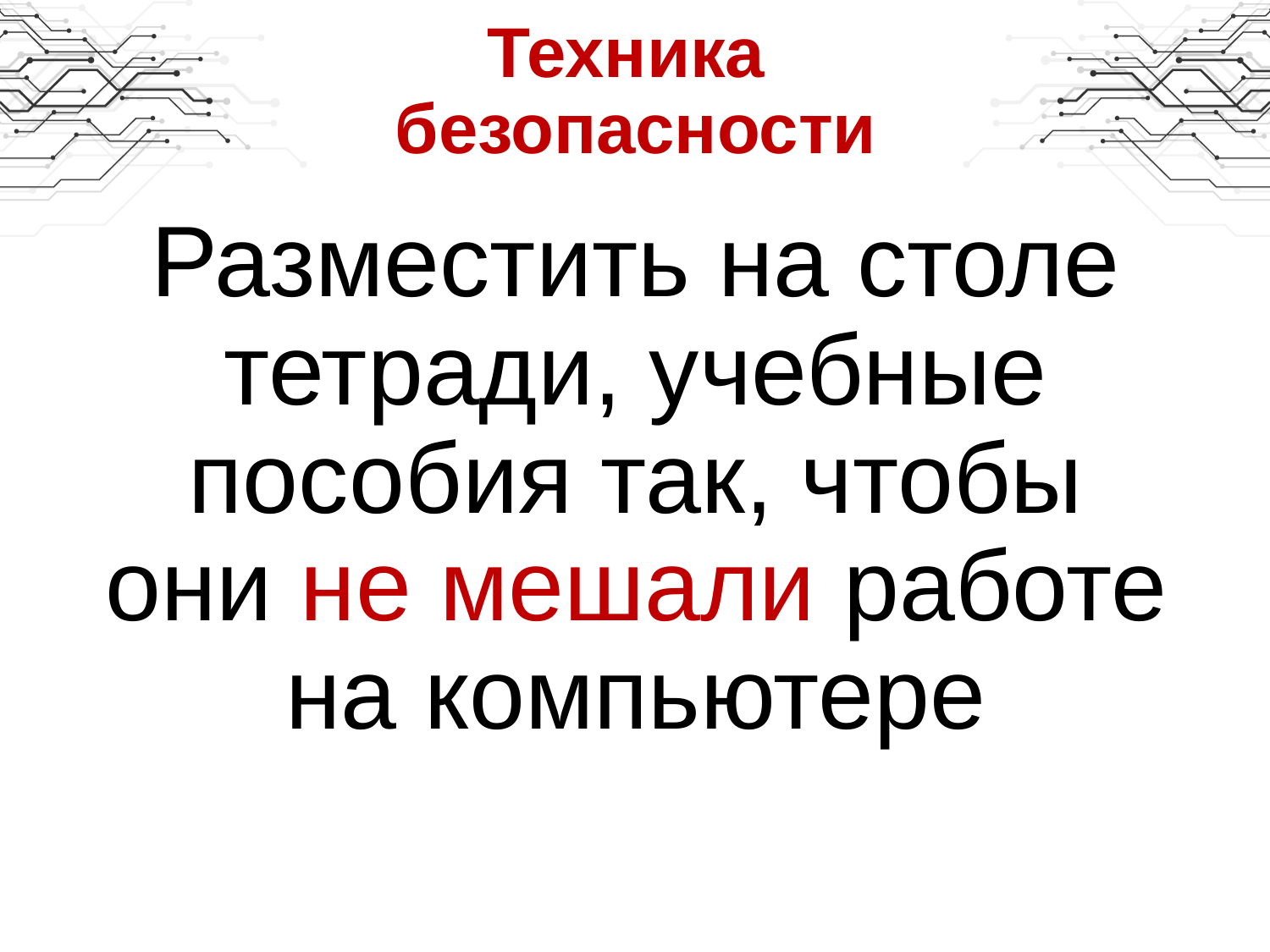

# Техника безопасности
Разместить на столе тетради, учебные пособия так, чтобы они не мешали работе на компьютере